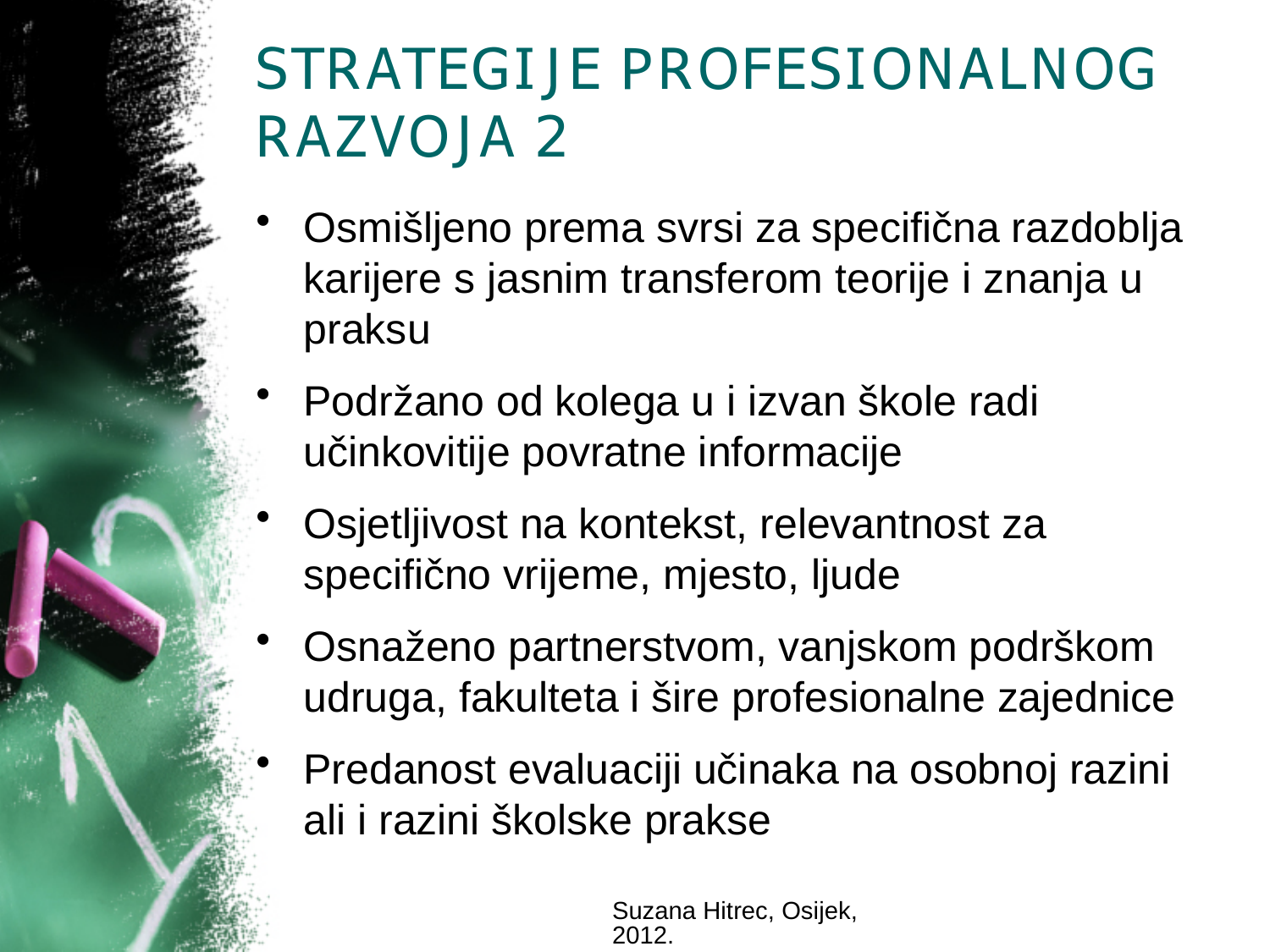

# STRATEGIJE PROFESIONALNOG RAZVOJA 2
Osmišljeno prema svrsi za specifična razdoblja karijere s jasnim transferom teorije i znanja u praksu
Podržano od kolega u i izvan škole radi učinkovitije povratne informacije
Osjetljivost na kontekst, relevantnost za specifično vrijeme, mjesto, ljude
Osnaženo partnerstvom, vanjskom podrškom udruga, fakulteta i šire profesionalne zajednice
Predanost evaluaciji učinaka na osobnoj razini ali i razini školske prakse
Suzana Hitrec, Osijek, 2012.